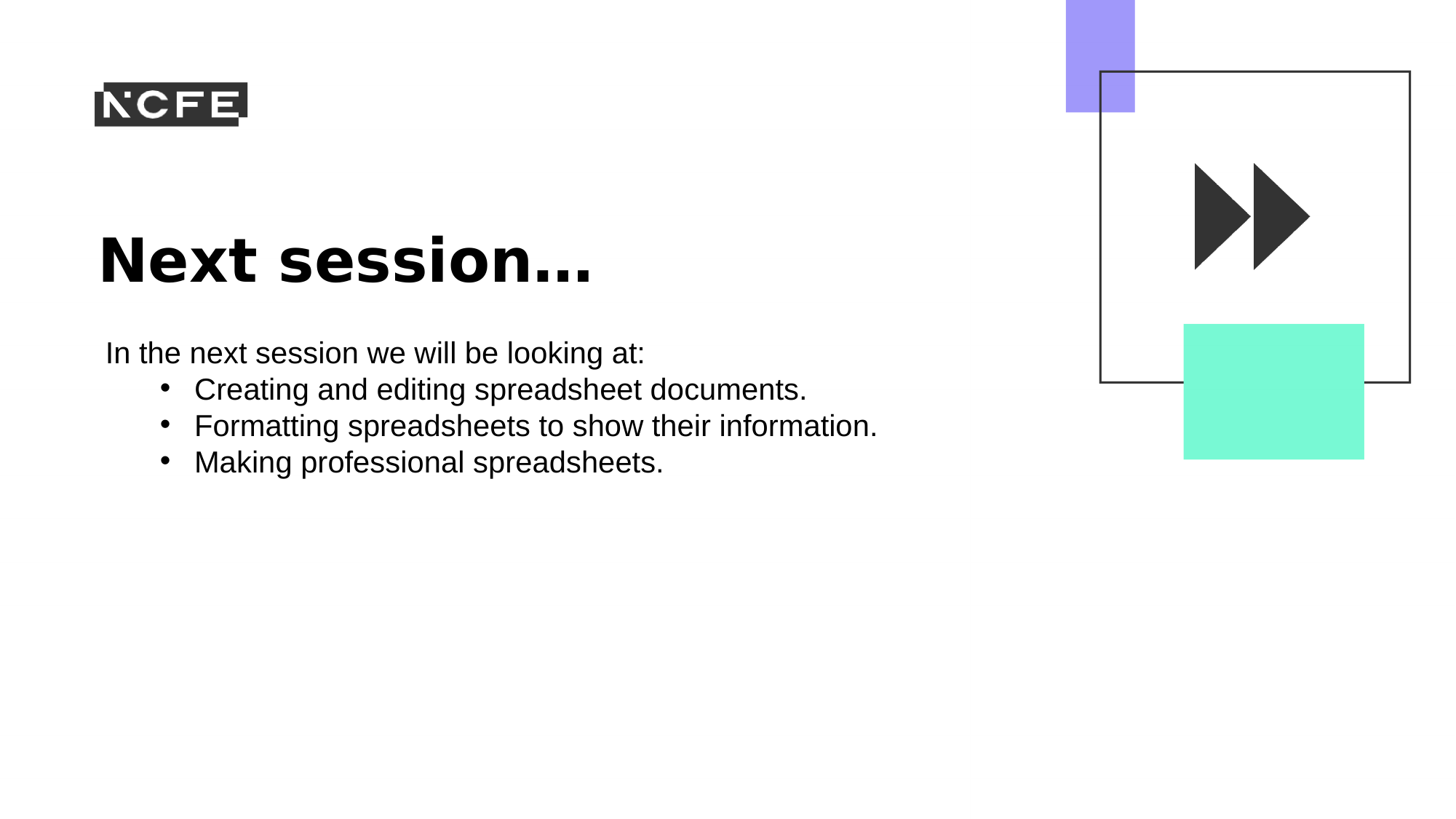

In the next session we will be looking at:
Creating and editing spreadsheet documents.
Formatting spreadsheets to show their information.
Making professional spreadsheets.